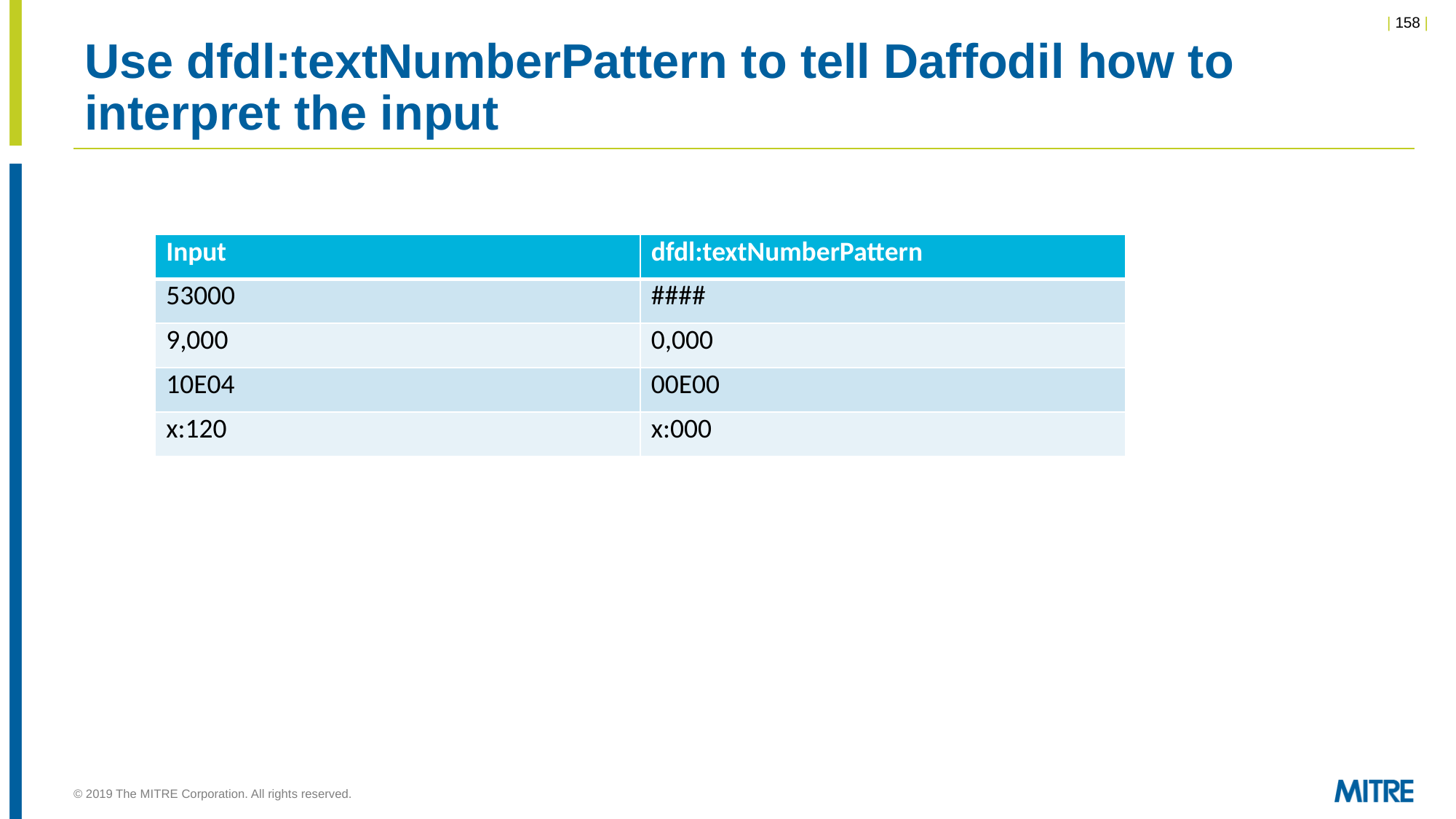

# Use dfdl:textNumberPattern to tell Daffodil how to interpret the input
| Input | dfdl:textNumberPattern |
| --- | --- |
| 53000 | #### |
| 9,000 | 0,000 |
| 10E04 | 00E00 |
| x:120 | x:000 |
© 2019 The MITRE Corporation. All rights reserved.